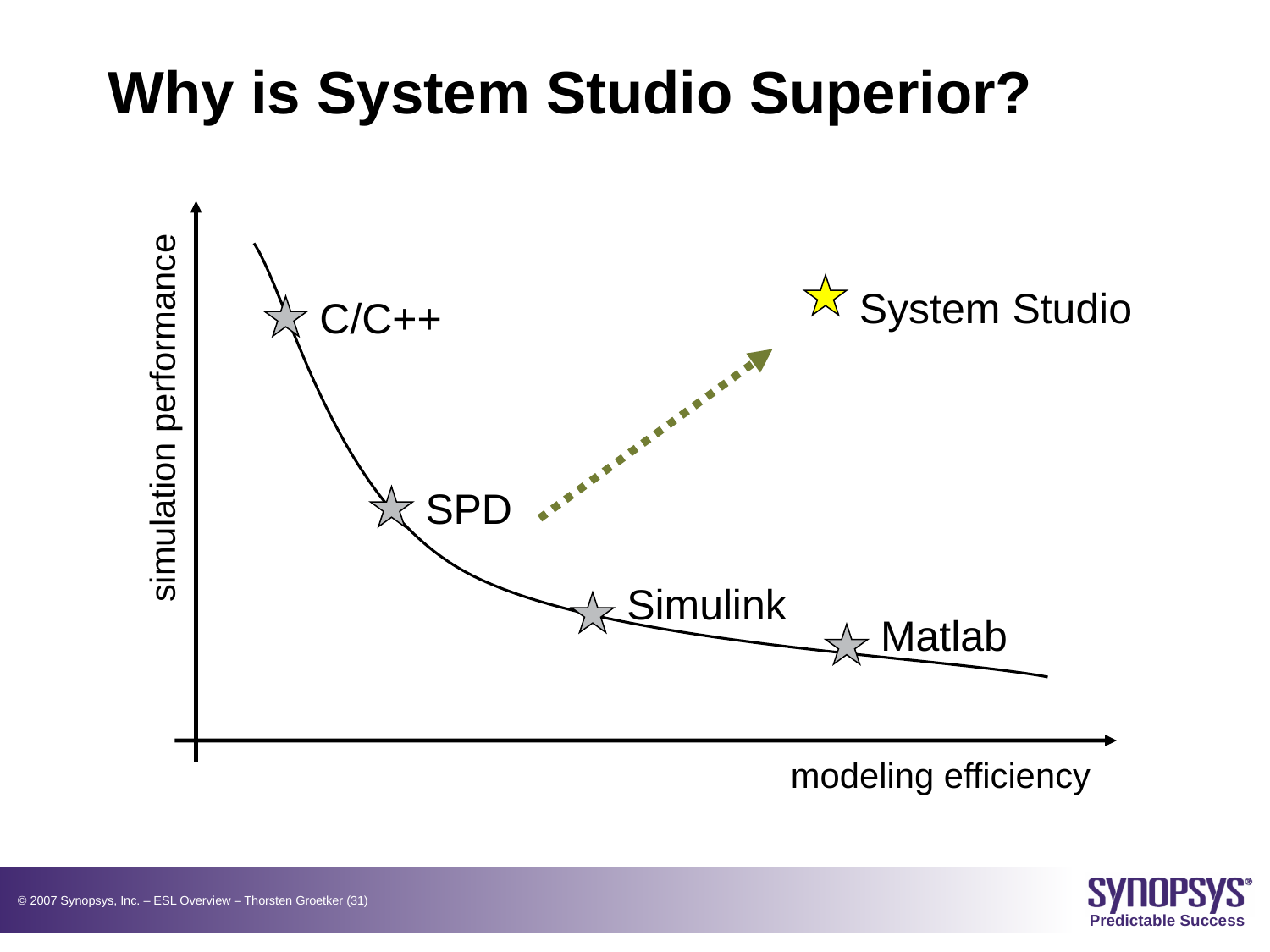

# Why is System Studio Superior?

System Studio
C/C++

simulation performance
SPD

Simulink

Matlab

modeling efficiency